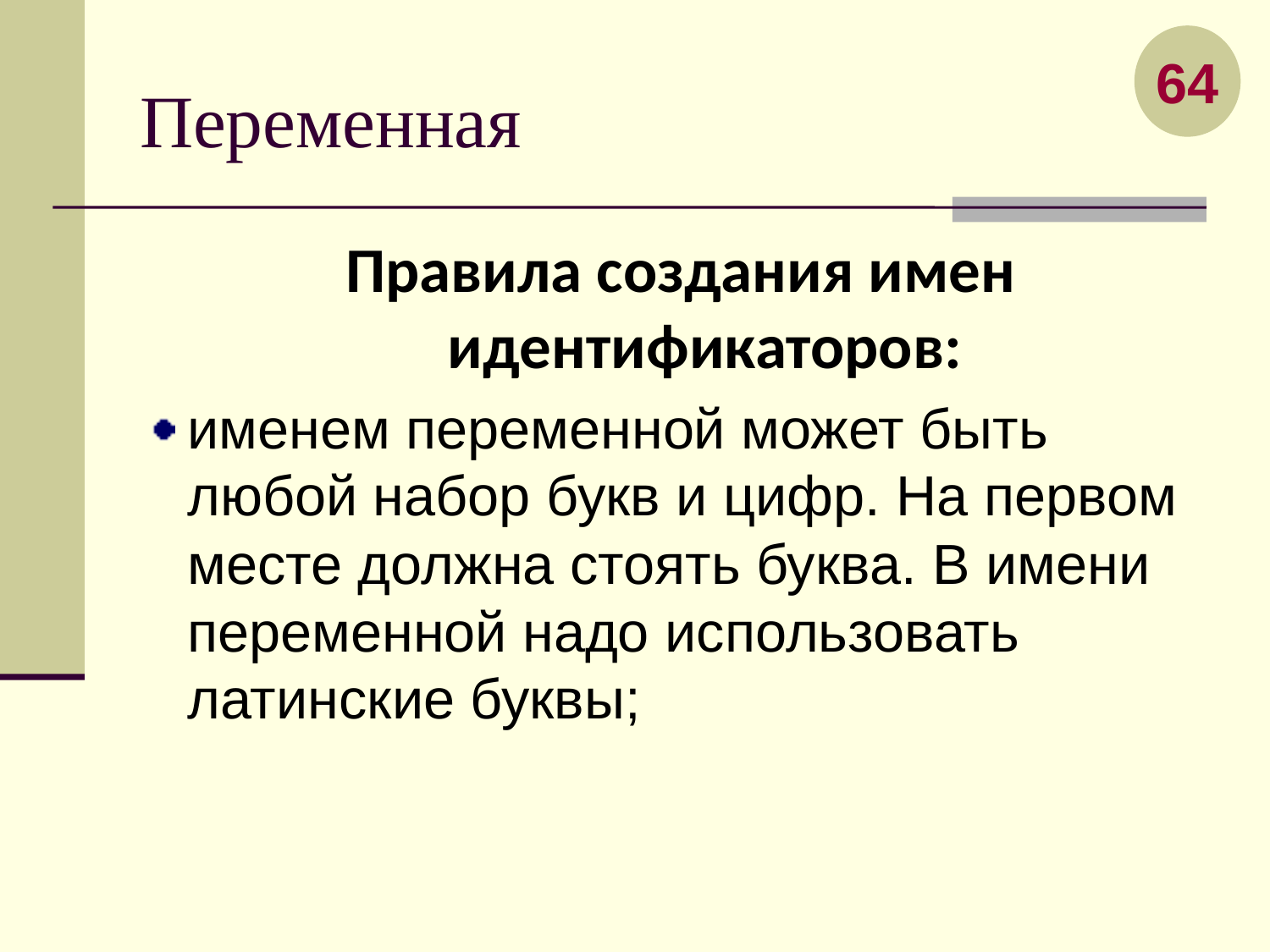

64
# Переменная
Правила создания имен идентификаторов:
именем переменной может быть любой набор букв и цифр. На первом месте должна стоять буква. В имени переменной надо использовать латинские буквы;